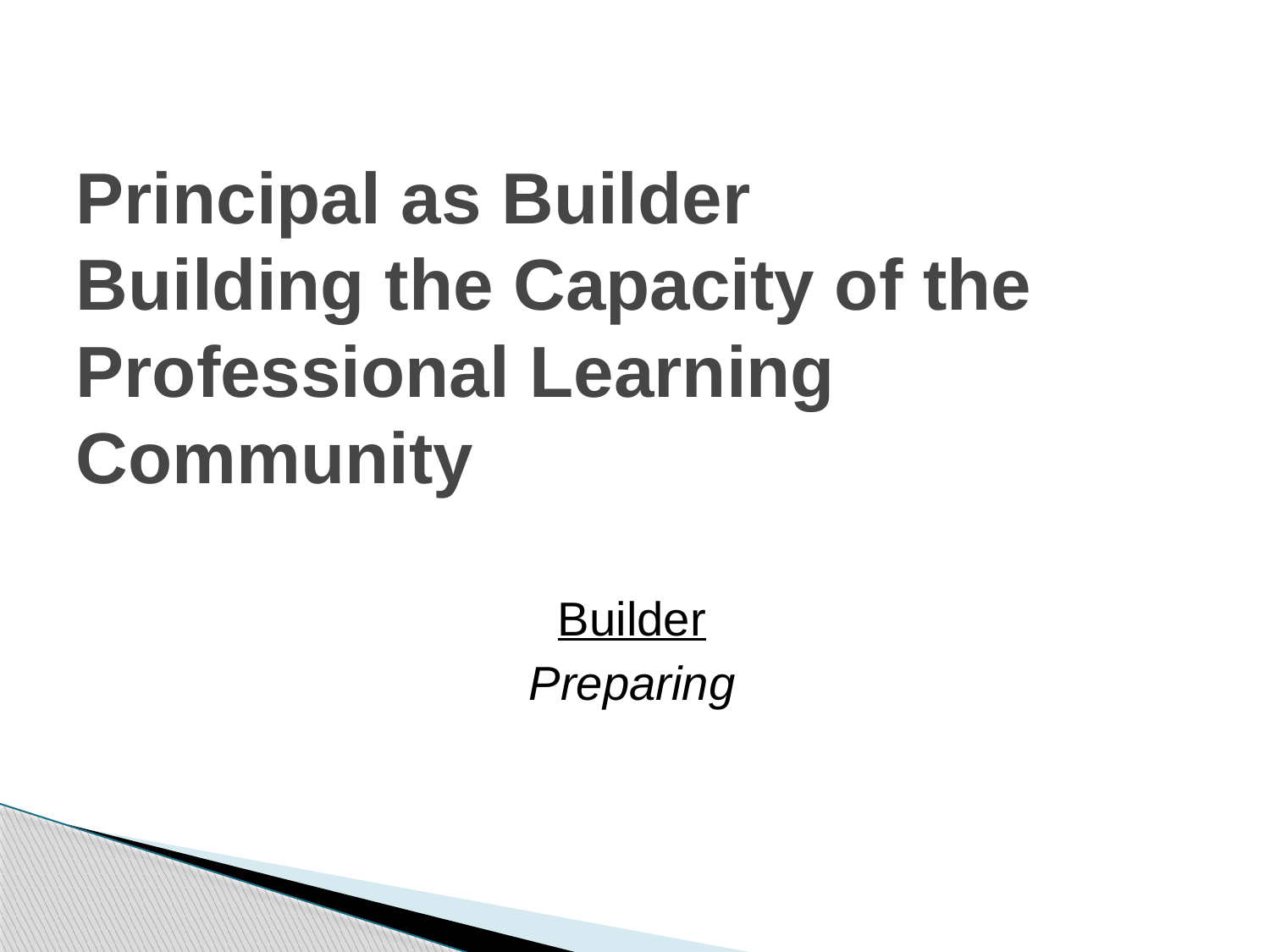

# Principal as Builder Building the Capacity of the Professional Learning Community
Builder
Preparing